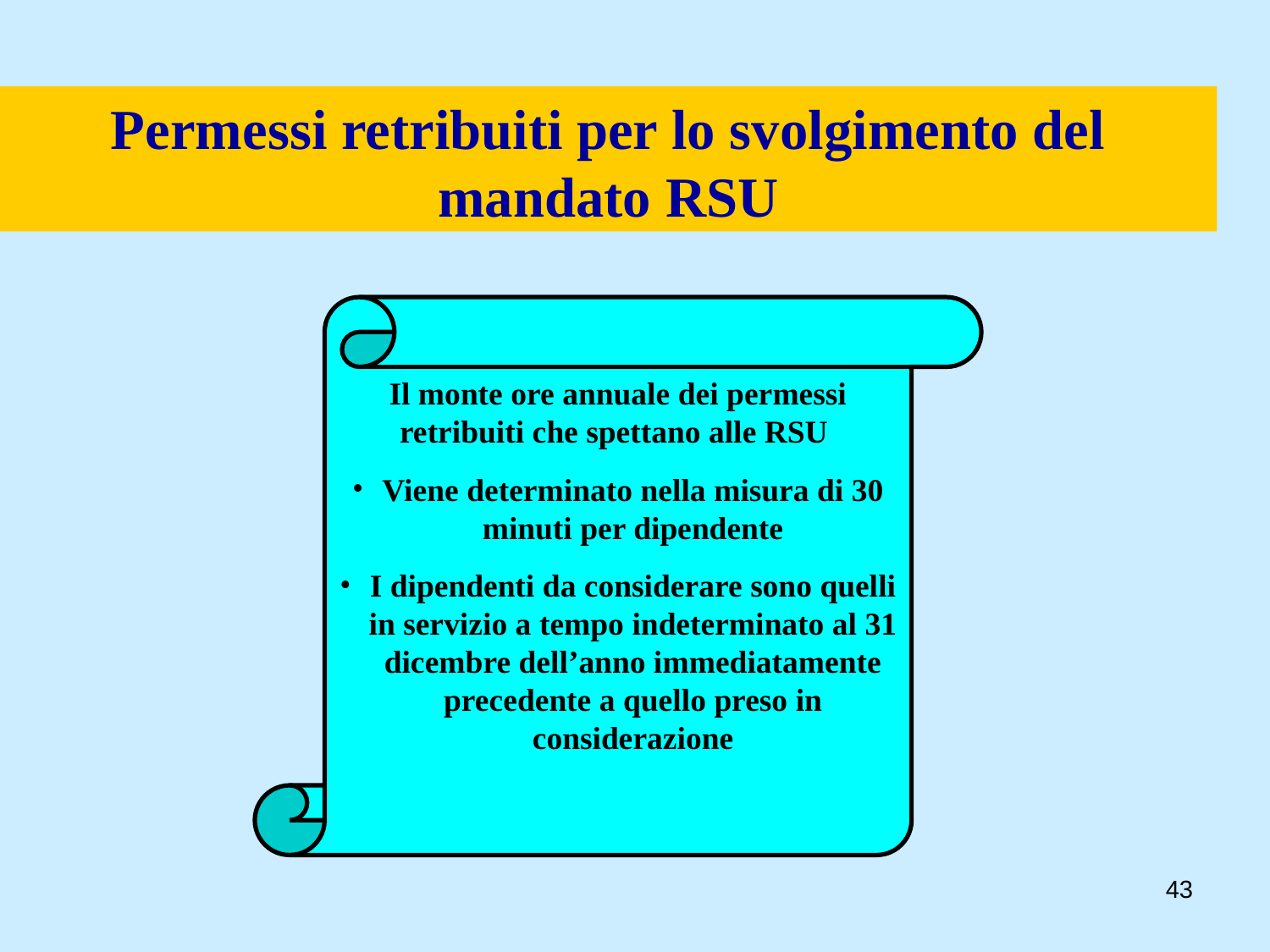

Permessi retribuiti per lo svolgimento del mandato RSU
Il monte ore annuale dei permessi retribuiti che spettano alle RSU
Viene determinato nella misura di 30 minuti per dipendente
I dipendenti da considerare sono quelli in servizio a tempo indeterminato al 31 dicembre dell’anno immediatamente precedente a quello preso in considerazione

43